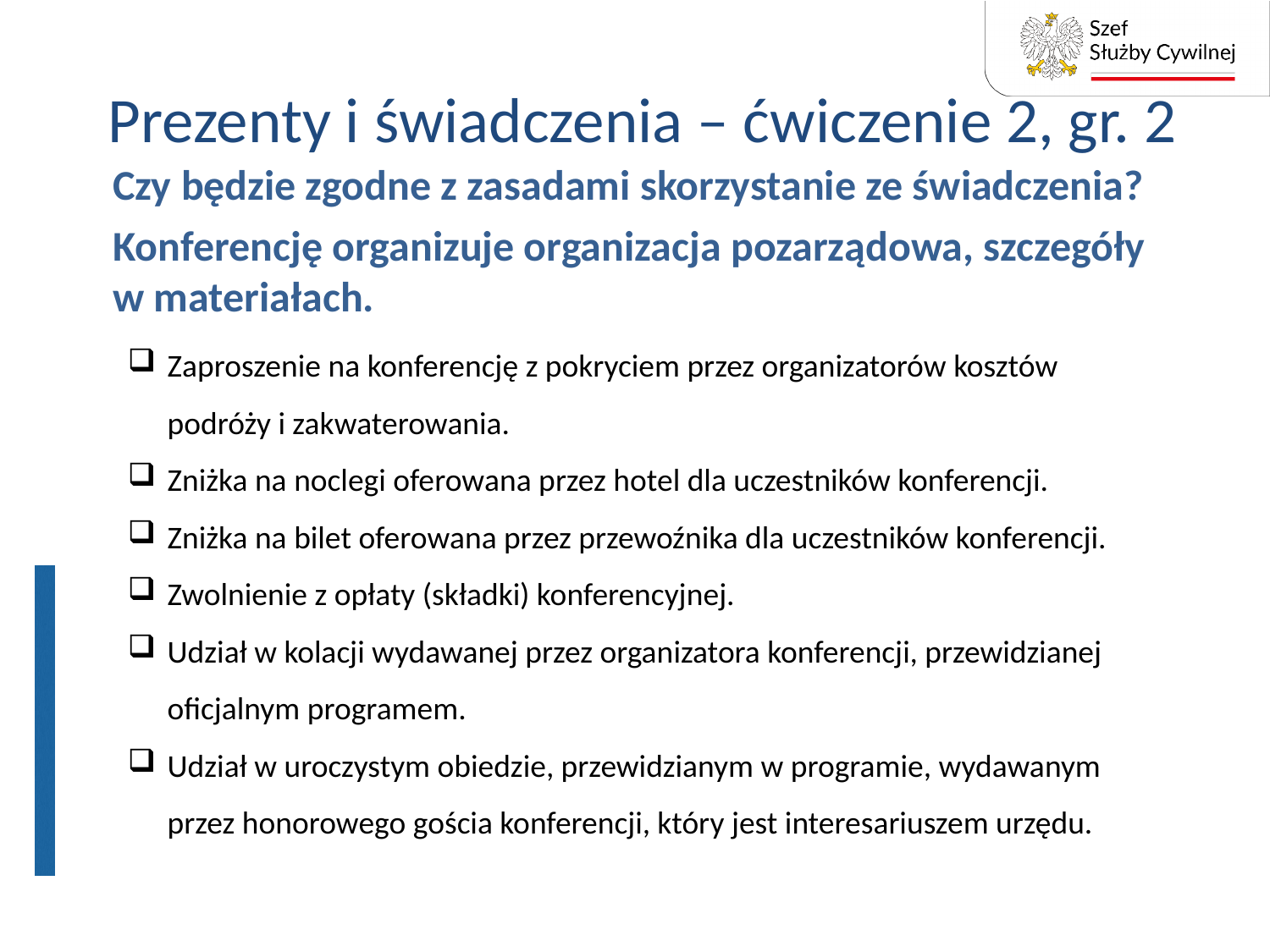

# Prezenty i świadczenia – ćwiczenie 2, gr. 2
Czy będzie zgodne z zasadami skorzystanie ze świadczenia?
Konferencję organizuje organizacja pozarządowa, szczegóły w materiałach.
Zaproszenie na konferencję z pokryciem przez organizatorów kosztów podróży i zakwaterowania.
Zniżka na noclegi oferowana przez hotel dla uczestników konferencji.
Zniżka na bilet oferowana przez przewoźnika dla uczestników konferencji.
Zwolnienie z opłaty (składki) konferencyjnej.
Udział w kolacji wydawanej przez organizatora konferencji, przewidzianej oficjalnym programem.
Udział w uroczystym obiedzie, przewidzianym w programie, wydawanym przez honorowego gościa konferencji, który jest interesariuszem urzędu.